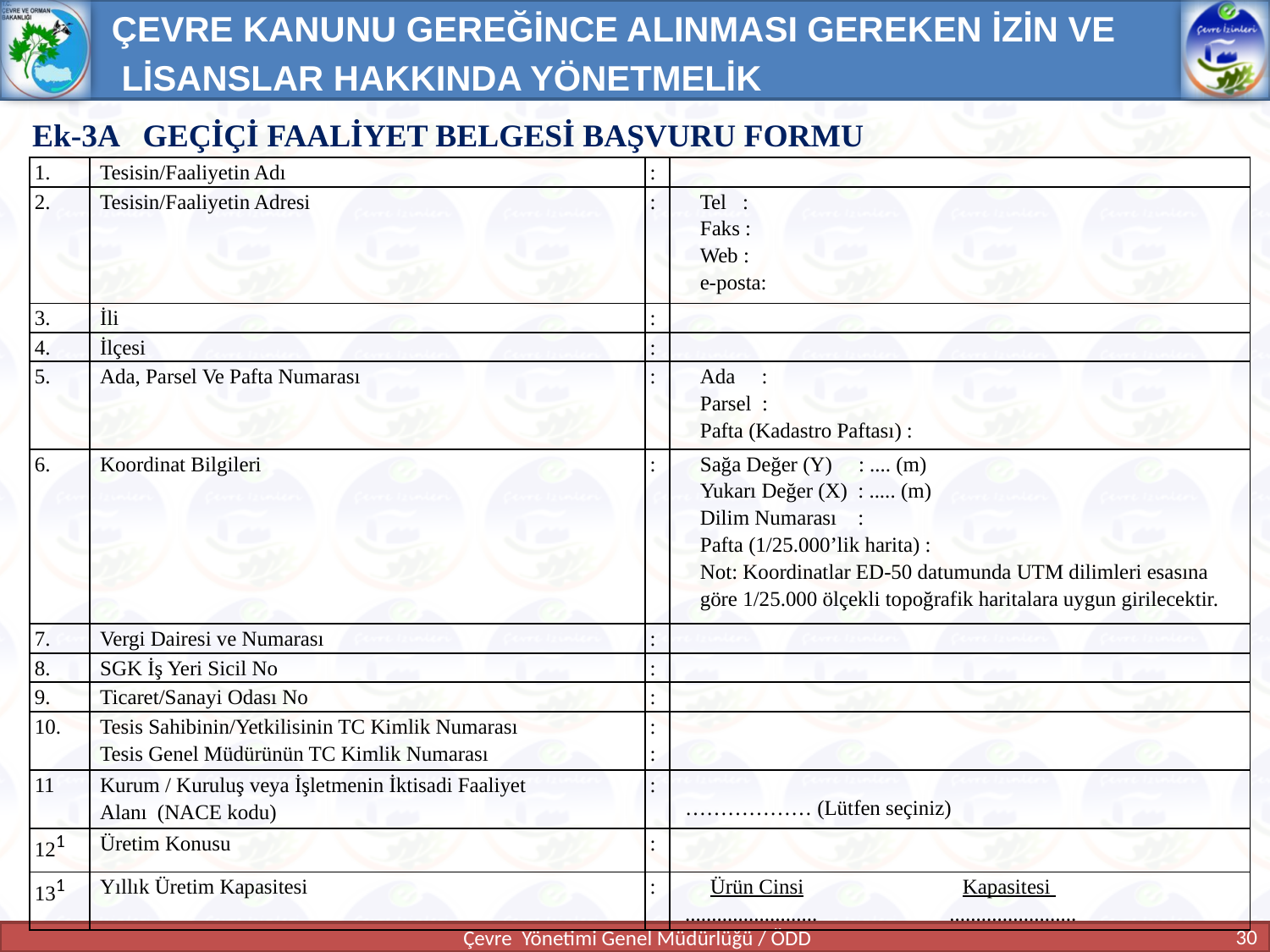

ÇEVRE KANUNU GEREĞİNCE ALINMASI GEREKEN İZİN VE
 LİSANSLAR HAKKINDA YÖNETMELİK
Ek-3A   GEÇİÇİ FAALİYET BELGESİ BAŞVURU FORMU
| 1. | Tesisin/Faaliyetin Adı | : |  |
| --- | --- | --- | --- |
| 2. | Tesisin/Faaliyetin Adresi | : | Tel : Faks : Web : e-posta: |
| 3. | İli | : |  |
| 4. | İlçesi | : |  |
| 5. | Ada, Parsel Ve Pafta Numarası | : | Ada : Parsel : Pafta (Kadastro Paftası) : |
| 6. | Koordinat Bilgileri | : | Sağa Değer (Y) : .... (m) Yukarı Değer (X) : ..... (m) Dilim Numarası : Pafta (1/25.000’lik harita) : Not: Koordinatlar ED-50 datumunda UTM dilimleri esasına göre 1/25.000 ölçekli topoğrafik haritalara uygun girilecektir. |
| 7. | Vergi Dairesi ve Numarası | : |  |
| 8. | SGK İş Yeri Sicil No | : |  |
| 9. | Ticaret/Sanayi Odası No | : |  |
| 10. | Tesis Sahibinin/Yetkilisinin TC Kimlik Numarası Tesis Genel Müdürünün TC Kimlik Numarası | : : |  |
| 11 | Kurum / Kuruluş veya İşletmenin İktisadi Faaliyet Alanı (NACE kodu) | : | ……………… (Lütfen seçiniz) |
| 121 | Üretim Konusu | : |  |
| 131 | Yıllık Üretim Kapasitesi | : | Ürün Cinsi Kapasitesi ......................... ........................ |
30
Çevre  Yönetimi Genel Müdürlüğü / ÖDD